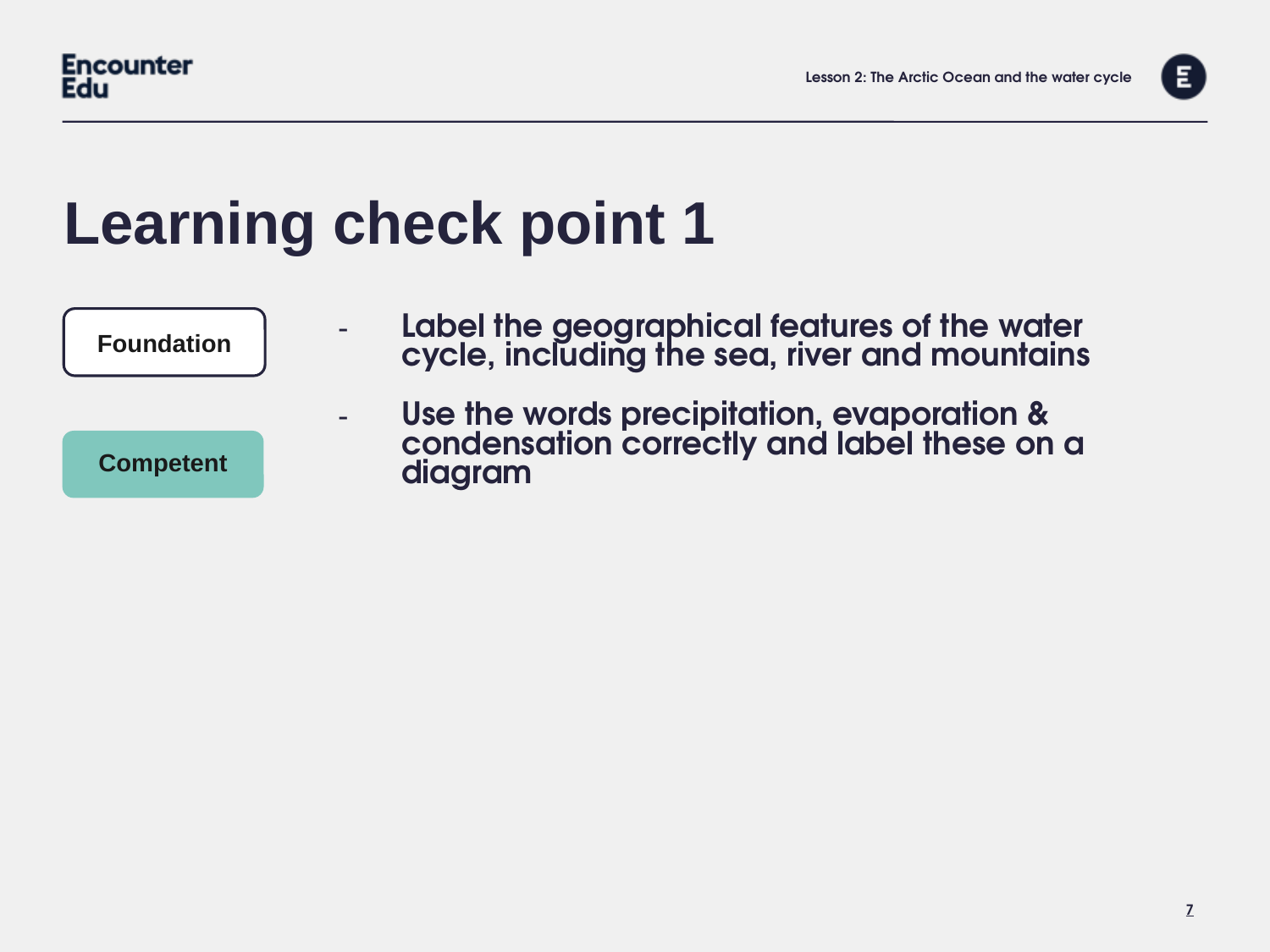

Lesson 2: The Arctic Ocean and the water cycle
Learning check point 1
| Label the geographical features of the water cycle, including the sea, river and mountains Use the words precipitation, evaporation & condensation correctly and label these on a diagram |
| --- |
|  |
|  |
|  |
|  |
Foundation
Competent
7